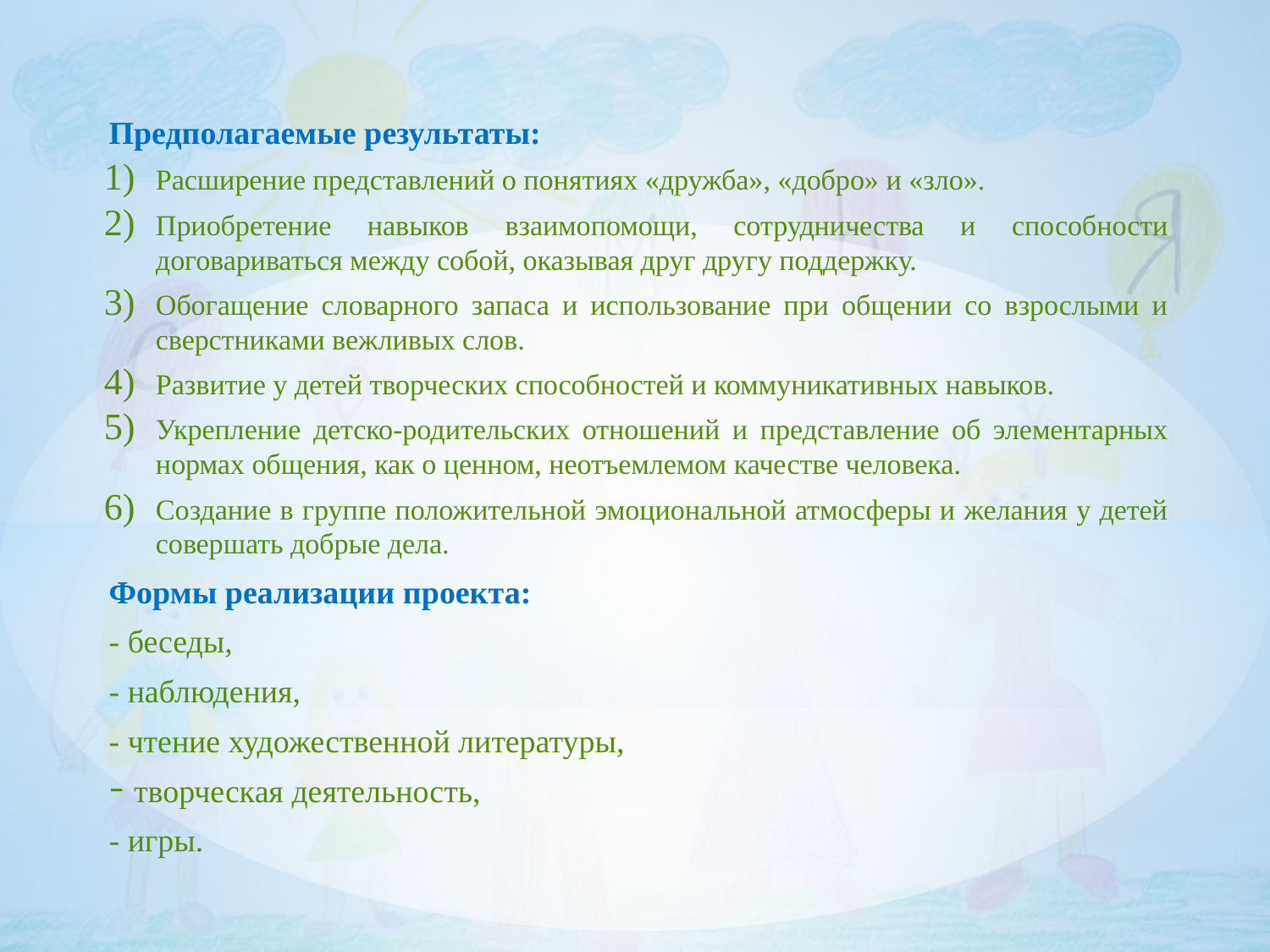

Предполагаемые результаты:
Расширение представлений о понятиях «дружба», «добро» и «зло».
Приобретение навыков взаимопомощи, сотрудничества и способности договариваться между собой, оказывая друг другу поддержку.
Обогащение словарного запаса и использование при общении со взрослыми и сверстниками вежливых слов.
Развитие у детей творческих способностей и коммуникативных навыков.
Укрепление детско-родительских отношений и представление об элементарных нормах общения, как о ценном, неотъемлемом качестве человека.
Создание в группе положительной эмоциональной атмосферы и желания у детей совершать добрые дела.
Формы реализации проекта:
- беседы,
- наблюдения,
- чтение художественной литературы,
творческая деятельность,
- игры.